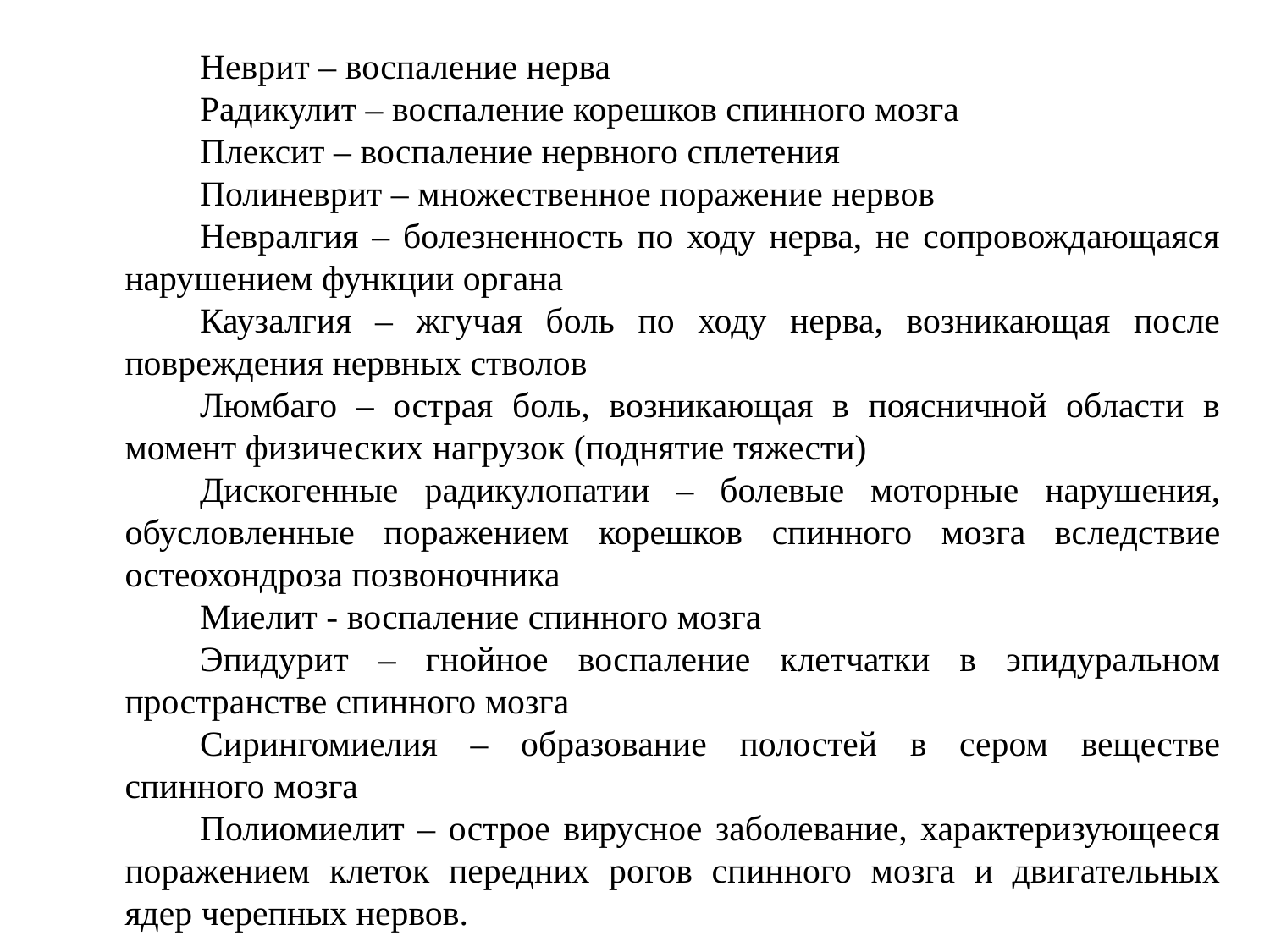

Неврит – воспаление нерва
Радикулит – воспаление корешков спинного мозга
Плексит – воспаление нервного сплетения
Полиневрит – множественное поражение нервов
Невралгия – болезненность по ходу нерва, не сопровождающаяся нарушением функции органа
Каузалгия – жгучая боль по ходу нерва, возникающая после повреждения нервных стволов
Люмбаго – острая боль, возникающая в поясничной области в момент физических нагрузок (поднятие тяжести)
Дискогенные радикулопатии – болевые моторные нарушения, обусловленные поражением корешков спинного мозга вследствие остеохондроза позвоночника
Миелит - воспаление спинного мозга
Эпидурит – гнойное воспаление клетчатки в эпидуральном пространстве спинного мозга
Сирингомиелия – образование полостей в сером веществе спинного мозга
Полиомиелит – острое вирусное заболевание, характеризующееся поражением клеток передних рогов спинного мозга и двигательных ядер черепных нервов.